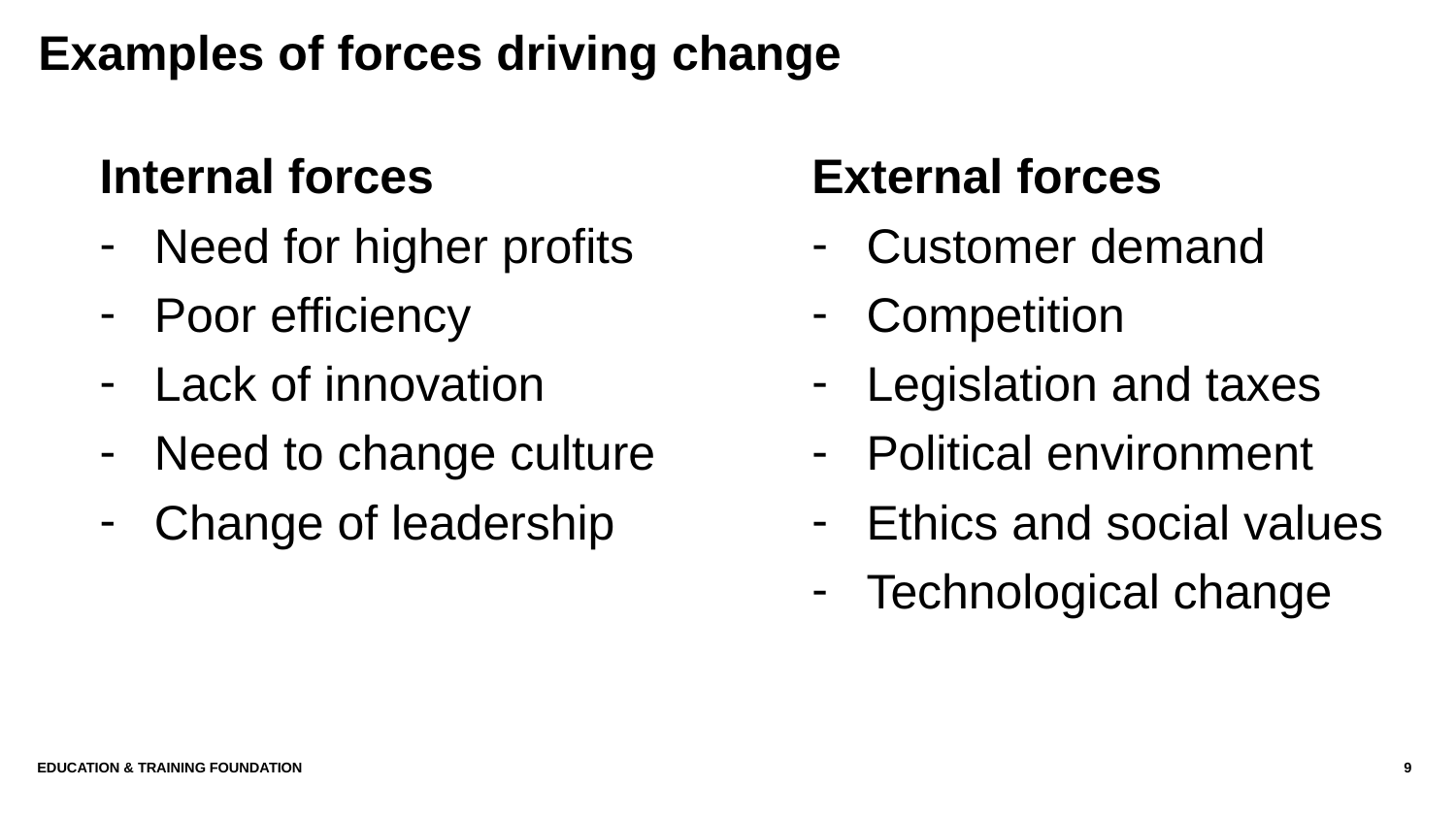

# Examples of forces driving change
Internal forces
Need for higher profits
Poor efficiency
Lack of innovation
Need to change culture
Change of leadership
External forces
Customer demand
Competition
Legislation and taxes
Political environment
Ethics and social values
Technological change
Education & Training Foundation
9